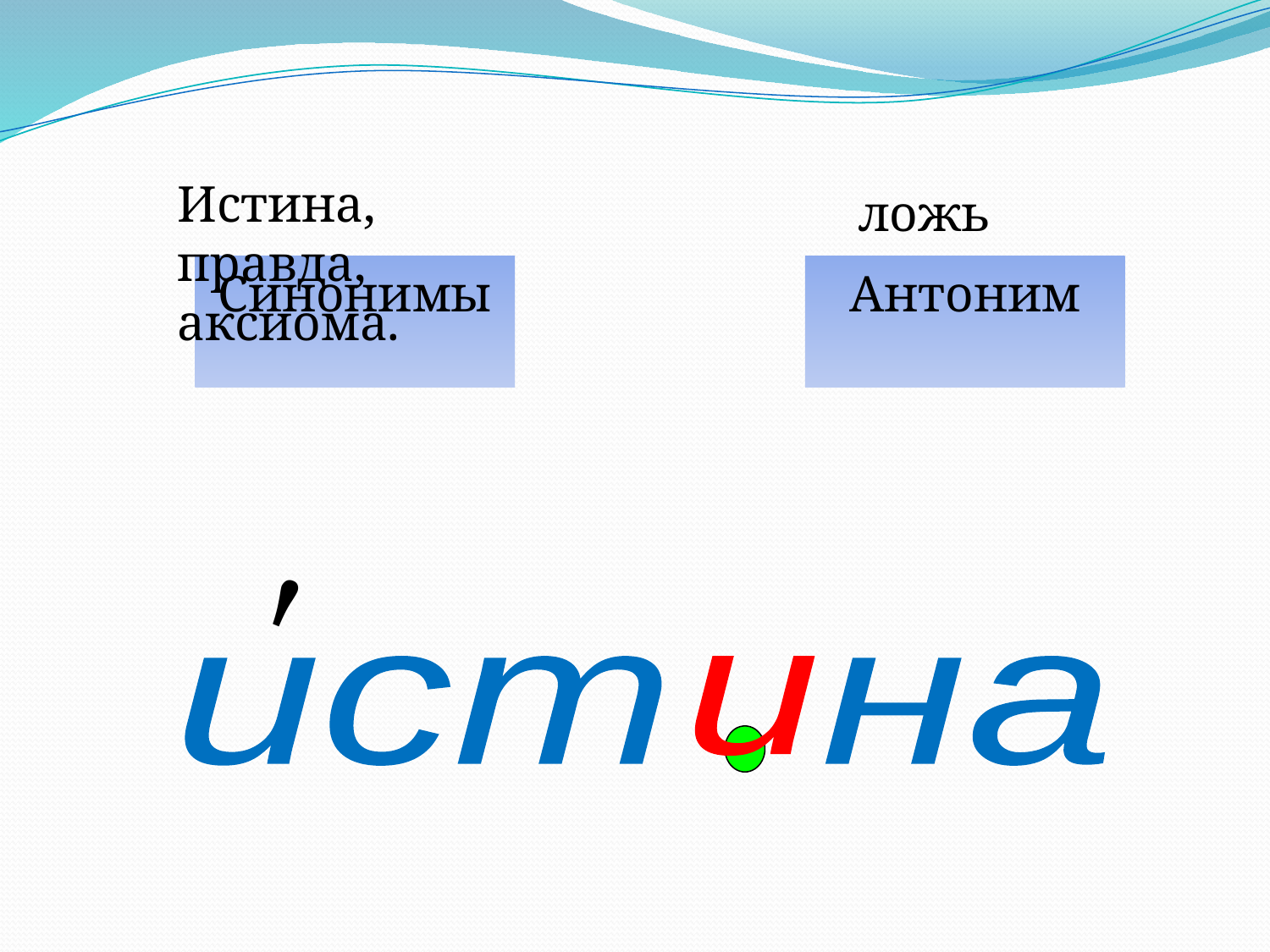

Истина, правда, аксиома.
ложь
Синонимы

Антоним

′
ист  на
и